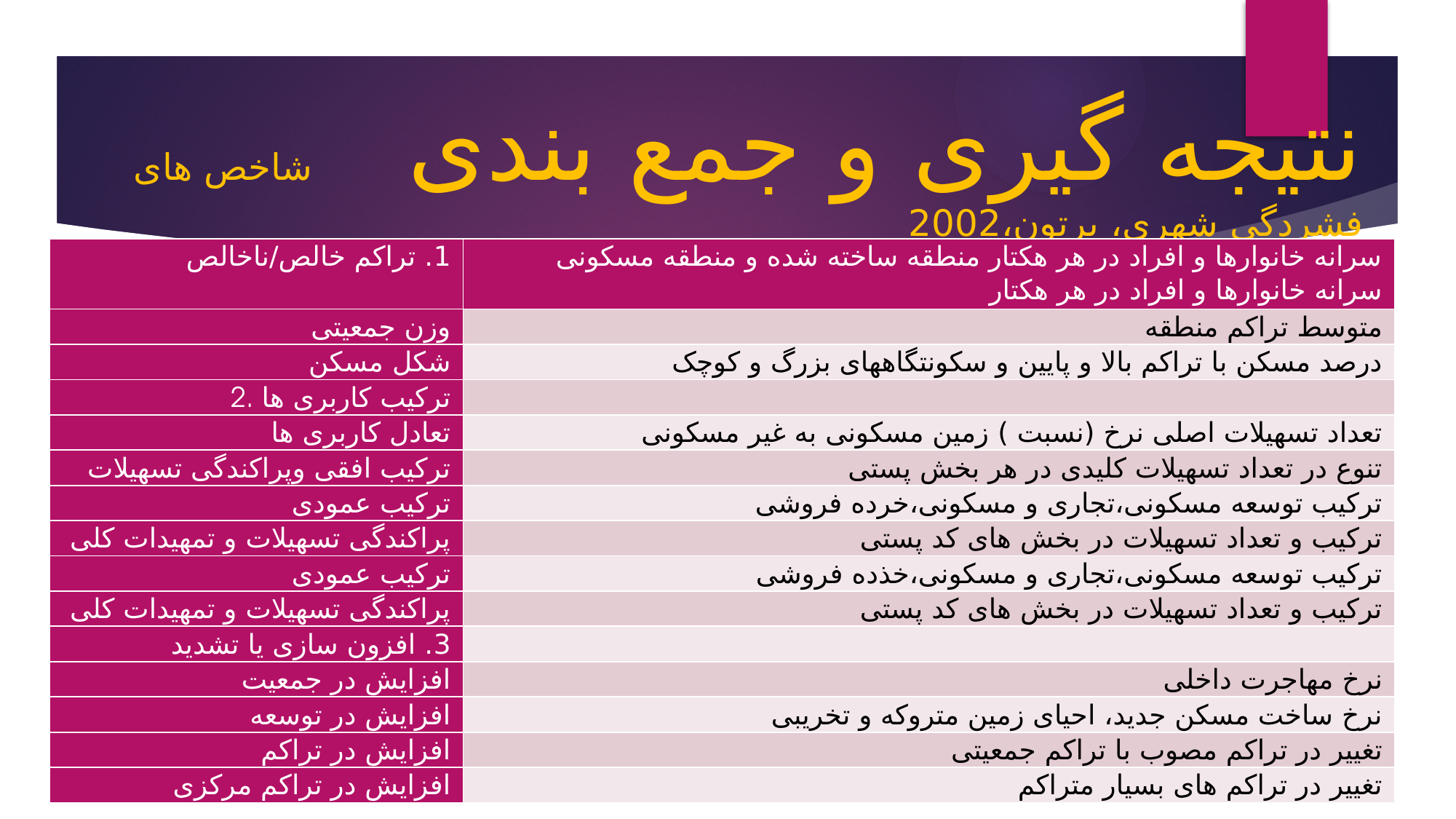

نتیجه گیری و جمع بندی   شاخص های فشردگی شهری، برتون،2002

| 1. تراکم خالص/ناخالص | سرانه خانوارها و افراد در هر هکتار منطقه ساخته شده و منطقه مسکونی سرانه خانوارها و افراد در هر هکتار |
| --- | --- |
| وزن جمعیتی | متوسط تراکم منطقه |
| شکل مسکن | درصد مسکن با تراکم بالا و پایین و سکونتگاههای بزرگ و کوچک |
| 2. ترکیب کاربری ها |  |
| تعادل کاربری ها | تعداد تسهیلات اصلی نرخ (نسبت ) زمین مسکونی به غیر مسکونی |
| ترکیب افقی وپراکندگی تسهیلات | تنوع در تعداد تسهیلات کلیدی در هر بخش پستی |
| ترکیب عمودی | ترکیب توسعه مسکونی،تجاری و مسکونی،خرده فروشی |
| پراکندگی تسهیلات و تمهیدات کلی | ترکیب و تعداد تسهیلات در بخش های کد پستی |
| ترکیب عمودی | ترکیب توسعه مسکونی،تجاری و مسکونی،خذده فروشی |
| پراکندگی تسهیلات و تمهیدات کلی | ترکیب و تعداد تسهیلات در بخش های کد پستی |
| 3. افزون سازی یا تشدید |  |
| افزایش در جمعیت | نرخ مهاجرت داخلی |
| افزایش در توسعه | نرخ ساخت مسکن جدید، احیای زمین متروکه و تخریبی |
| افزایش در تراکم | تغییر در تراکم مصوب با تراکم جمعیتی |
| افزایش در تراکم مرکزی | تغییر در تراکم های بسیار متراکم |